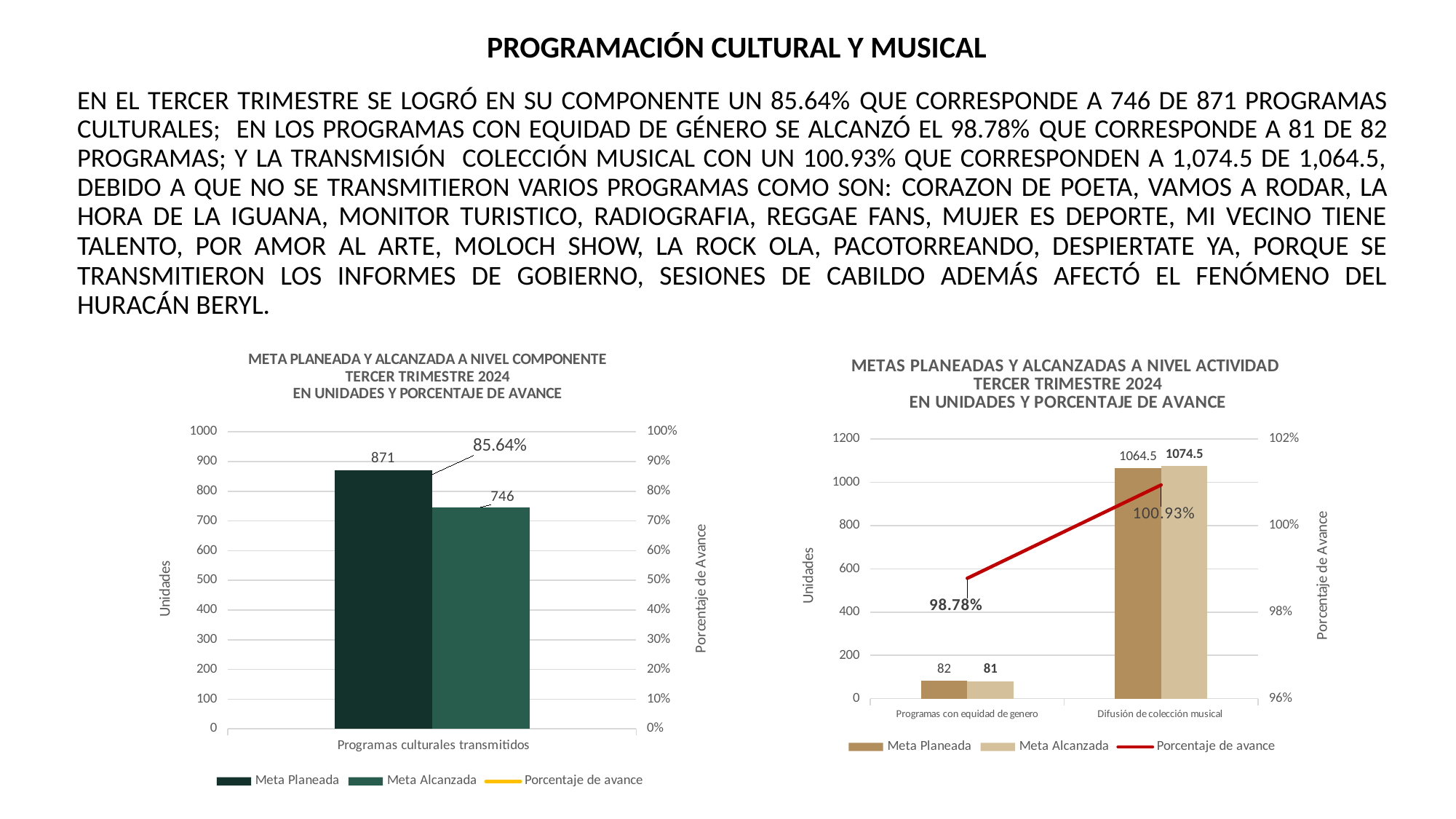

PROGRAMACIÓN CULTURAL Y MUSICAL
EN EL TERCER TRIMESTRE SE LOGRÓ EN SU COMPONENTE UN 85.64% QUE CORRESPONDE A 746 DE 871 PROGRAMAS CULTURALES;  EN LOS PROGRAMAS CON EQUIDAD DE GÉNERO SE ALCANZÓ EL 98.78% QUE CORRESPONDE A 81 DE 82 PROGRAMAS; Y LA TRANSMISIÓN  COLECCIÓN MUSICAL CON UN 100.93% QUE CORRESPONDEN A 1,074.5 DE 1,064.5, DEBIDO A QUE NO SE TRANSMITIERON VARIOS PROGRAMAS COMO SON: CORAZON DE POETA, VAMOS A RODAR, LA HORA DE LA IGUANA, MONITOR TURISTICO, RADIOGRAFIA, REGGAE FANS, MUJER ES DEPORTE, MI VECINO TIENE TALENTO, POR AMOR AL ARTE, MOLOCH SHOW, LA ROCK OLA, PACOTORREANDO, DESPIERTATE YA, PORQUE SE TRANSMITIERON LOS INFORMES DE GOBIERNO, SESIONES DE CABILDO ADEMÁS AFECTÓ EL FENÓMENO DEL HURACÁN BERYL.

### Chart: META PLANEADA Y ALCANZADA A NIVEL COMPONENTE
TERCER TRIMESTRE 2024
EN UNIDADES Y PORCENTAJE DE AVANCE

| Category | Meta Planeada | Meta Alcanzada |  |
|---|---|---|---|
|  Programas culturales transmitidos | 871.0 | 746.0 | 0.8564867967853043 |

### Chart: METAS PLANEADAS Y ALCANZADAS A NIVEL ACTIVIDAD
TERCER TRIMESTRE 2024
EN UNIDADES Y PORCENTAJE DE AVANCE

| Category | Meta Planeada | Meta Alcanzada |  |
|---|---|---|---|
| Programas con equidad de genero | 82.0 | 81.0 | 0.9878048780487805 |
| Difusión de colección musical  | 1064.5 | 1074.5 | 1.009394081728511 |